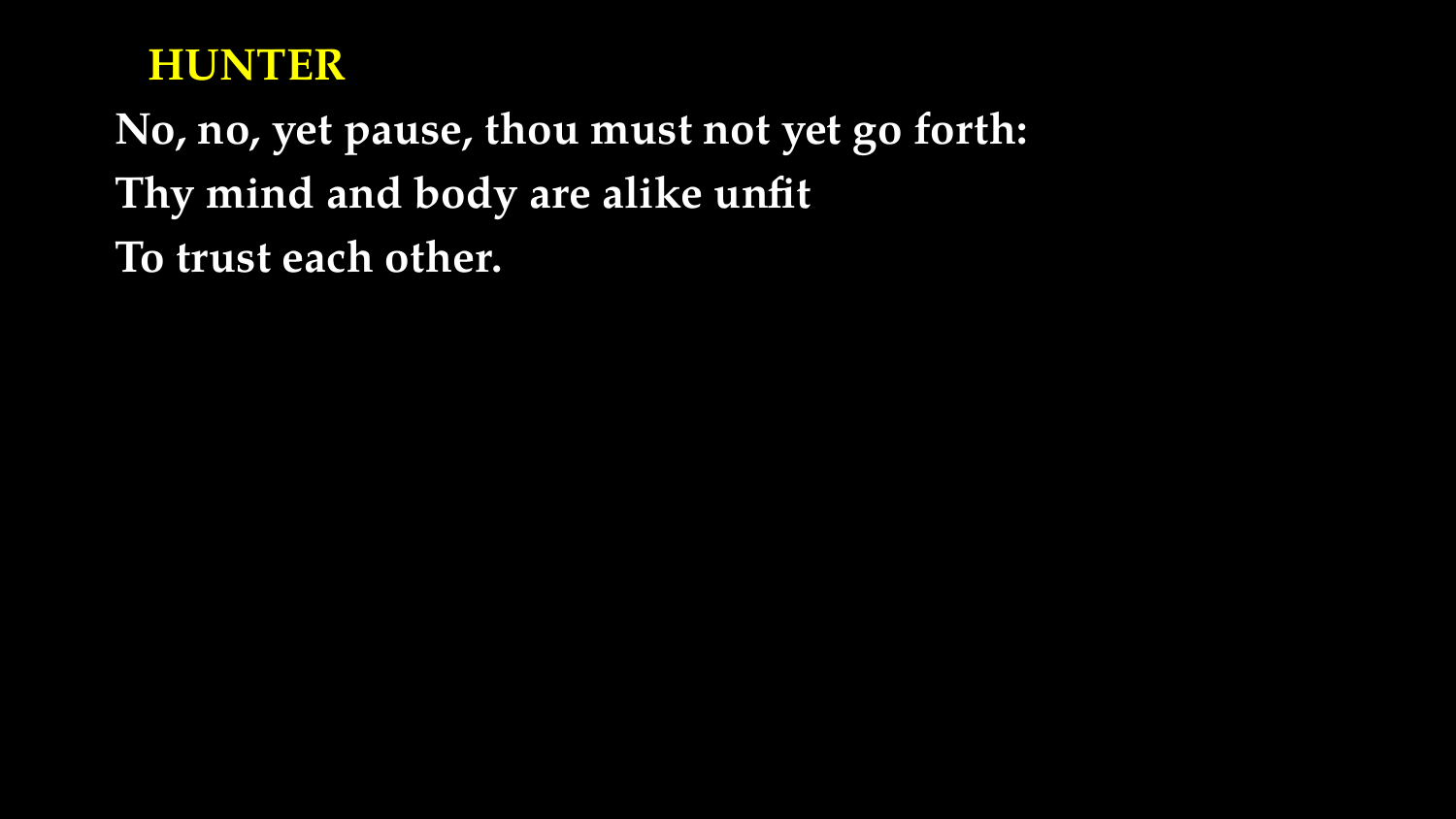

# HUNTER No, no, yet pause, thou must not yet go forth: Thy mind and body are alike unfit To trust each other.